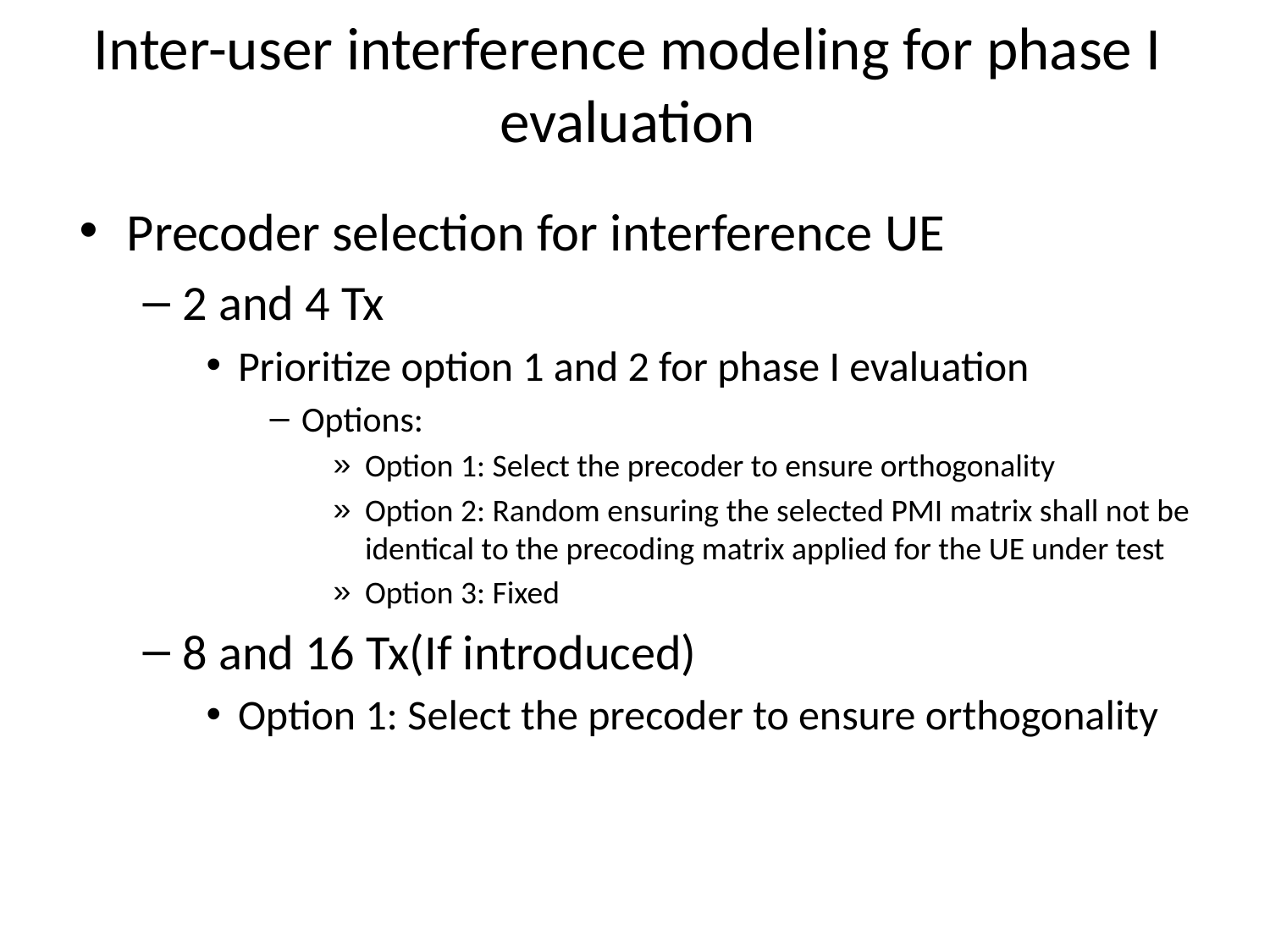

# Inter-user interference modeling for phase I evaluation
Precoder selection for interference UE
2 and 4 Tx
Prioritize option 1 and 2 for phase I evaluation
Options:
Option 1: Select the precoder to ensure orthogonality
Option 2: Random ensuring the selected PMI matrix shall not be identical to the precoding matrix applied for the UE under test
Option 3: Fixed
8 and 16 Tx(If introduced)
Option 1: Select the precoder to ensure orthogonality